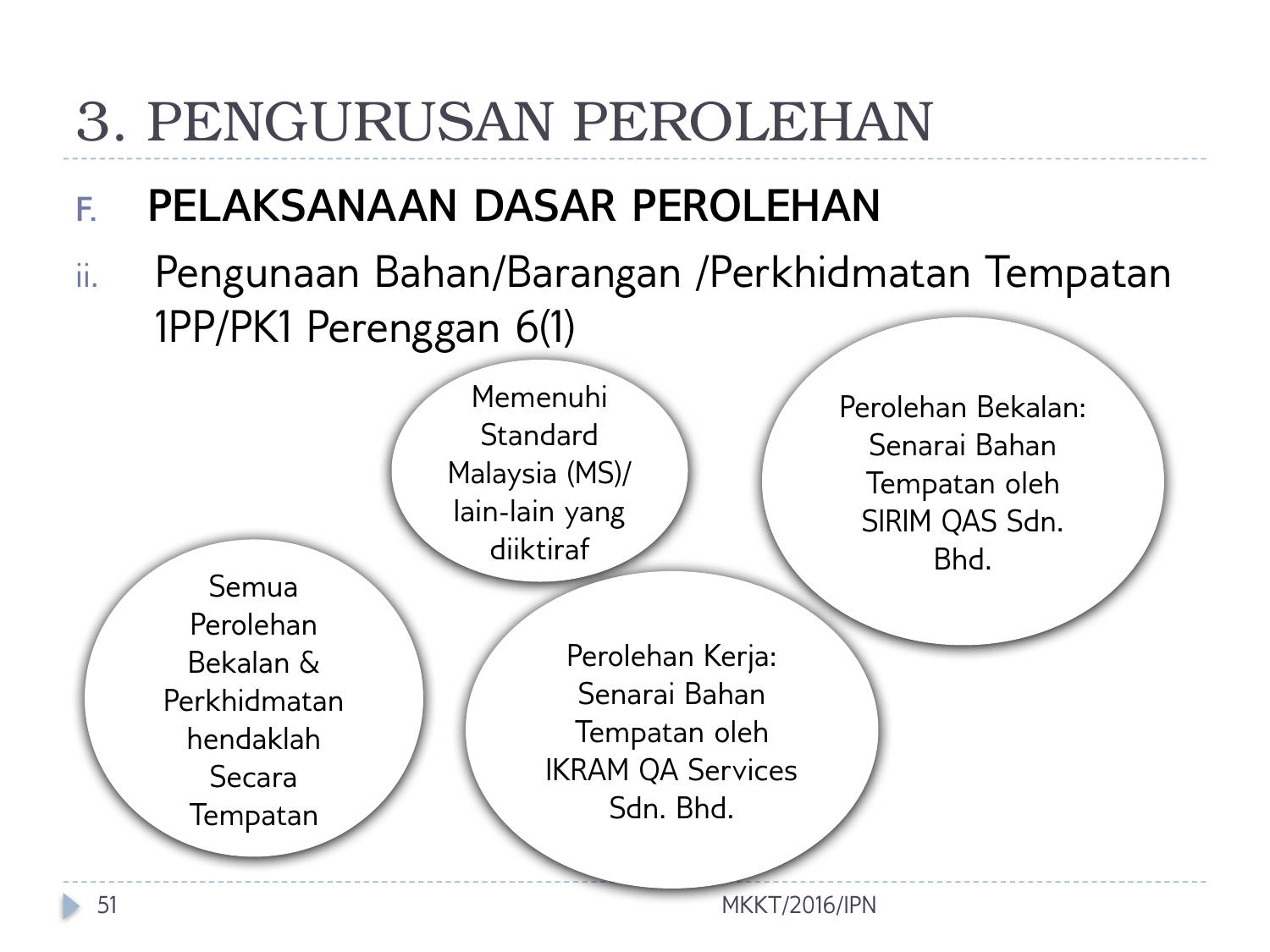

# 3. PENGURUSAN PEROLEHAN
PELAKSANAAN DASAR PEROLEHAN
Pengunaan Bahan/Barangan /Perkhidmatan Tempatan 1PP/PK1 Perenggan 6(1)
Perolehan Bekalan: Senarai Bahan Tempatan oleh SIRIM QAS Sdn. Bhd.
Memenuhi Standard Malaysia (MS)/ lain-lain yang diiktiraf
Semua Perolehan Bekalan & Perkhidmatan hendaklah Secara Tempatan
Perolehan Kerja: Senarai Bahan Tempatan oleh IKRAM QA Services Sdn. Bhd.
51
MKKT/2016/IPN